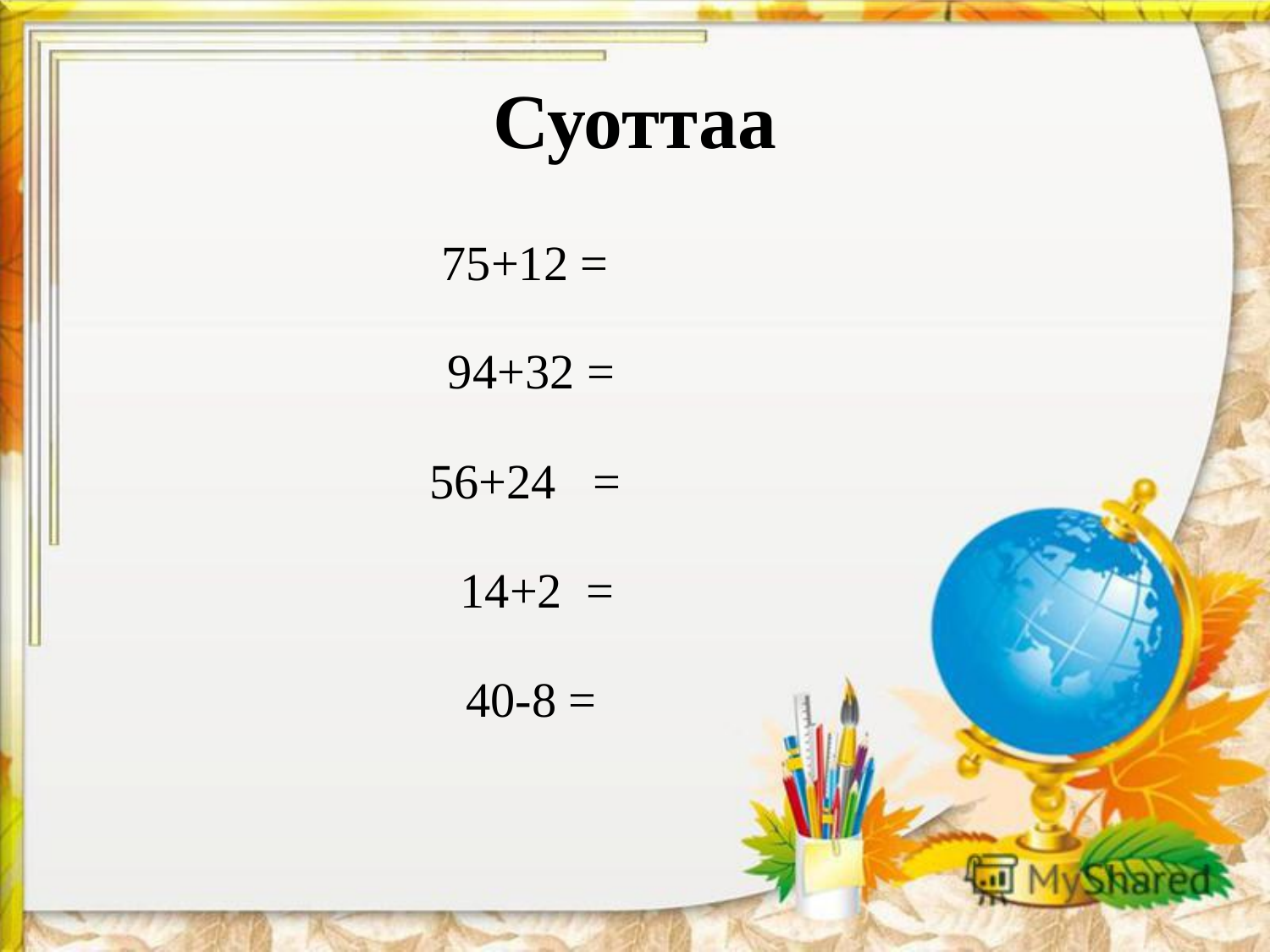

# Суоттаа
| 75+12 = 94+32 = 56+24 = 14+2 = 40-8 = |
| --- |